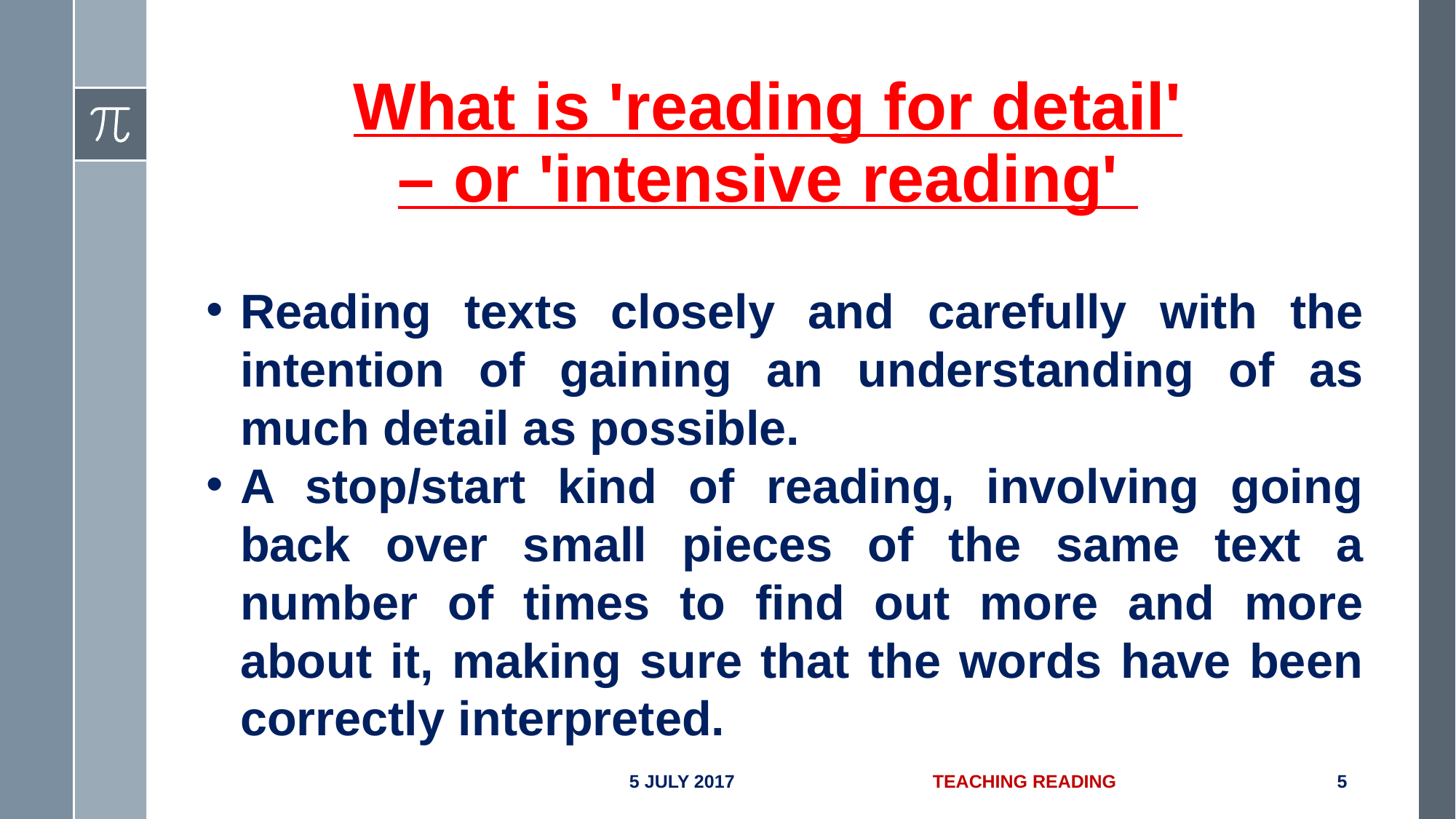

# What is 'reading for detail' – or 'intensive reading'
Reading texts closely and carefully with the intention of gaining an understanding of as much detail as possible.
A stop/start kind of reading, involving going back over small pieces of the same text a number of times to find out more and more about it, making sure that the words have been correctly interpreted.
5 July 2017
Teaching Reading
5